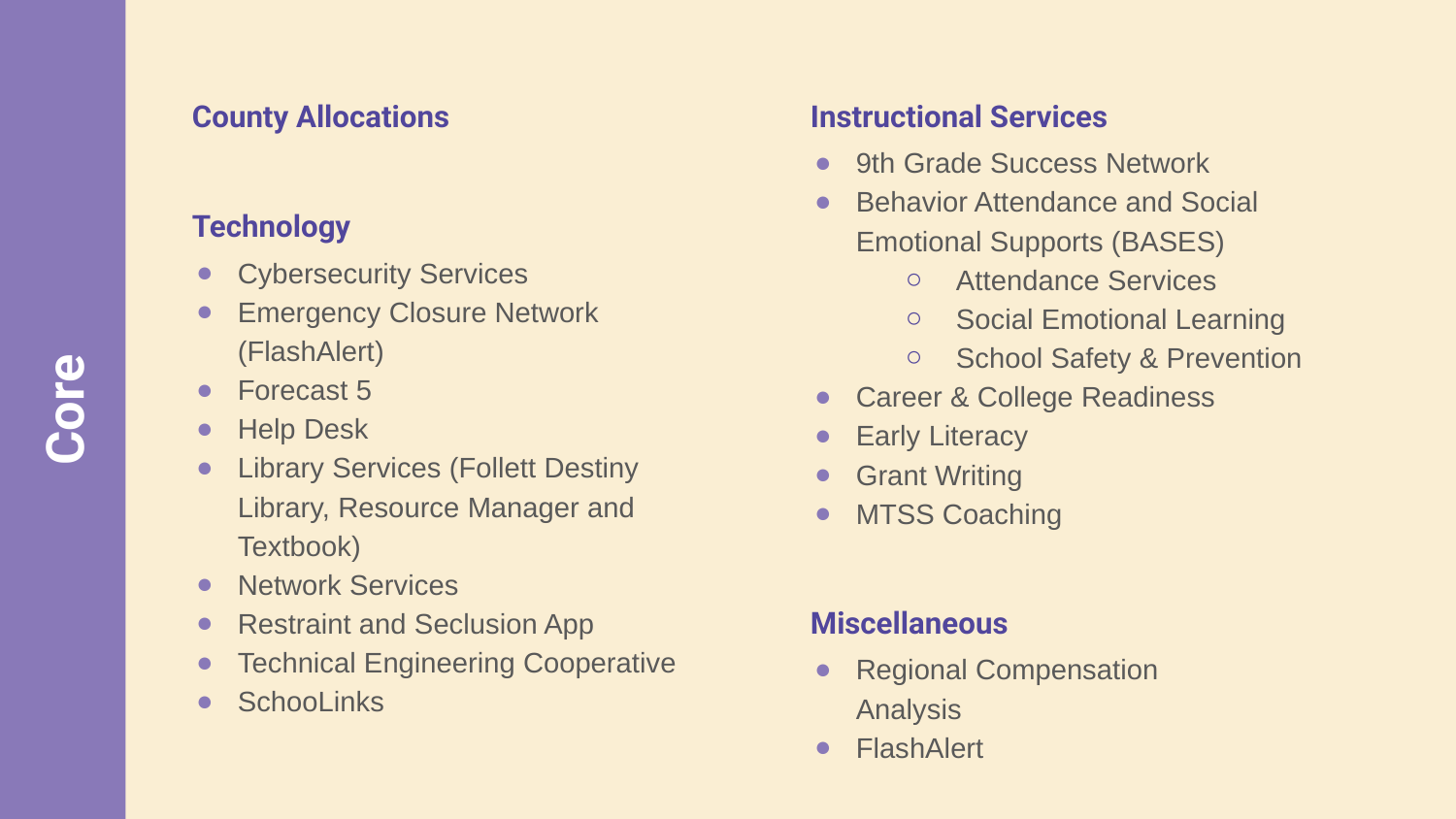

County Allocations
Instructional Services
9th Grade Success Network
Behavior Attendance and Social Emotional Supports (BASES)
Attendance Services
Social Emotional Learning
School Safety & Prevention
Career & College Readiness
Early Literacy
Grant Writing
MTSS Coaching
Technology
Cybersecurity Services
Emergency Closure Network (FlashAlert)
Forecast 5
Help Desk
Library Services (Follett Destiny Library, Resource Manager and Textbook)
Network Services
Restraint and Seclusion App
Technical Engineering Cooperative
SchooLinks
Core
Miscellaneous
Regional Compensation Analysis
FlashAlert